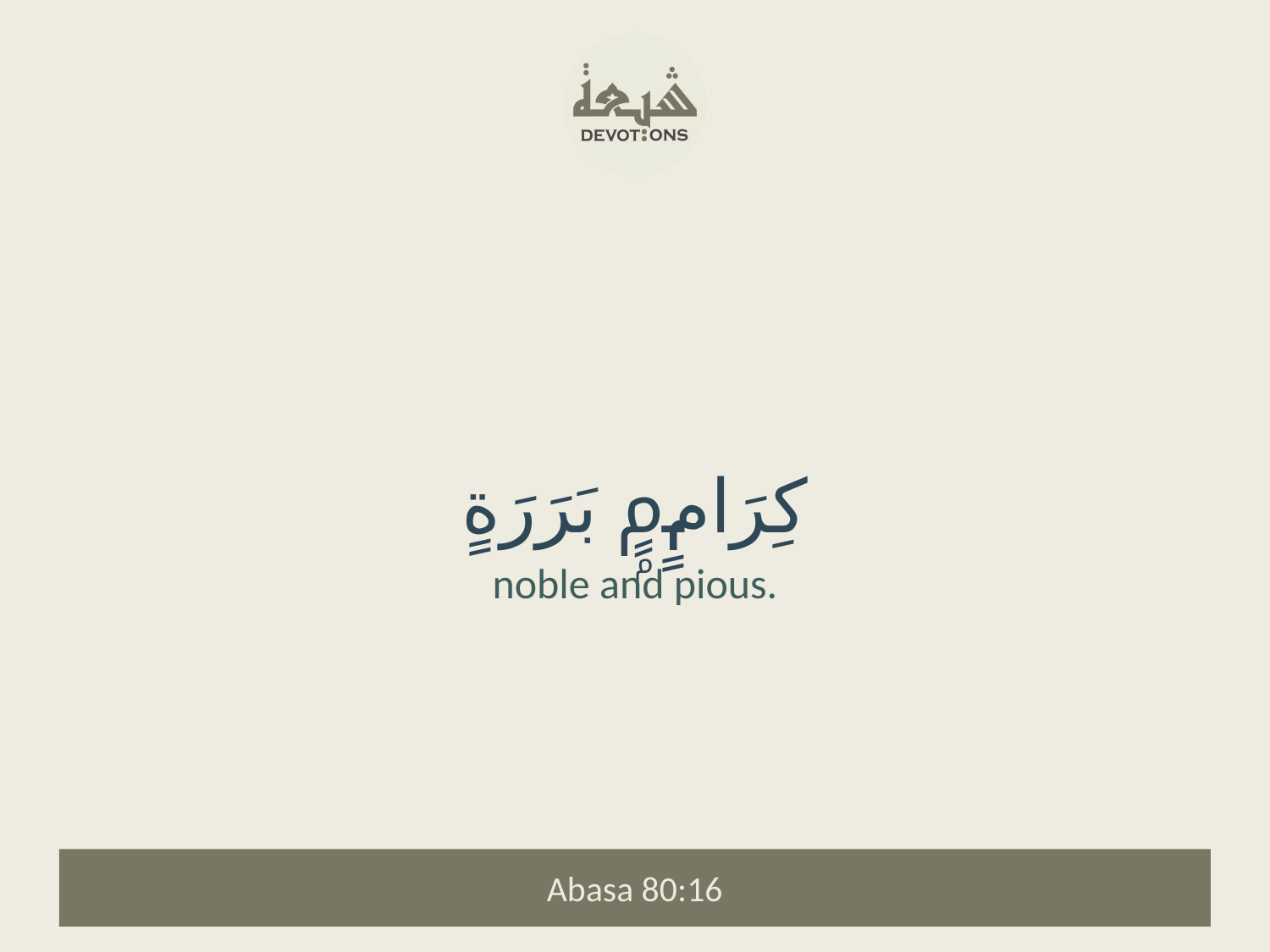

كِرَامٍۭ بَرَرَةٍ
noble and pious.
Abasa 80:16